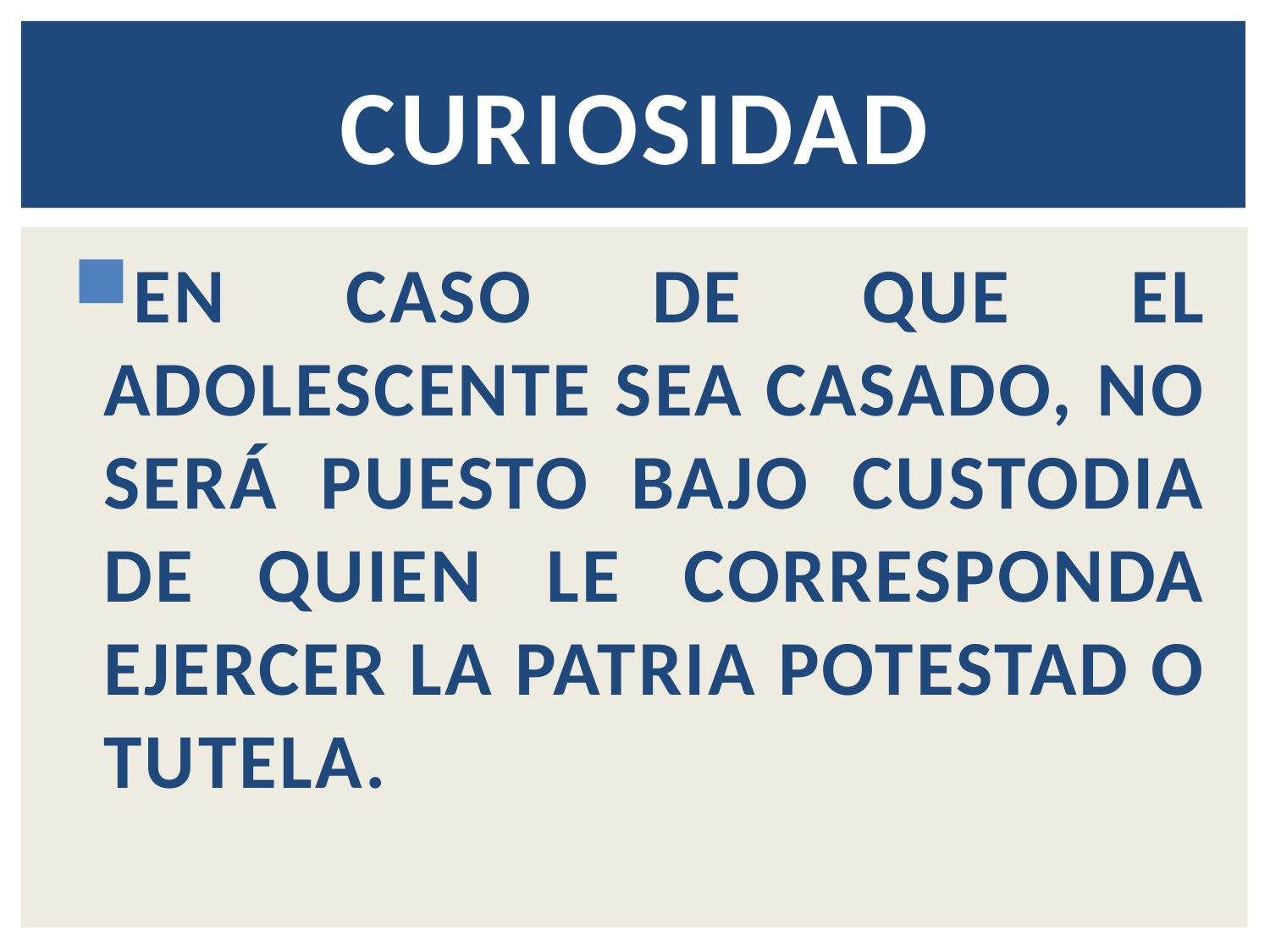

# CURIOSIDAD
EN CASO DE QUE EL ADOLESCENTE SEA CASADO, NO SERÁ PUESTO BAJO CUSTODIA DE QUIEN LE CORRESPONDA EJERCER LA PATRIA POTESTAD O TUTELA.